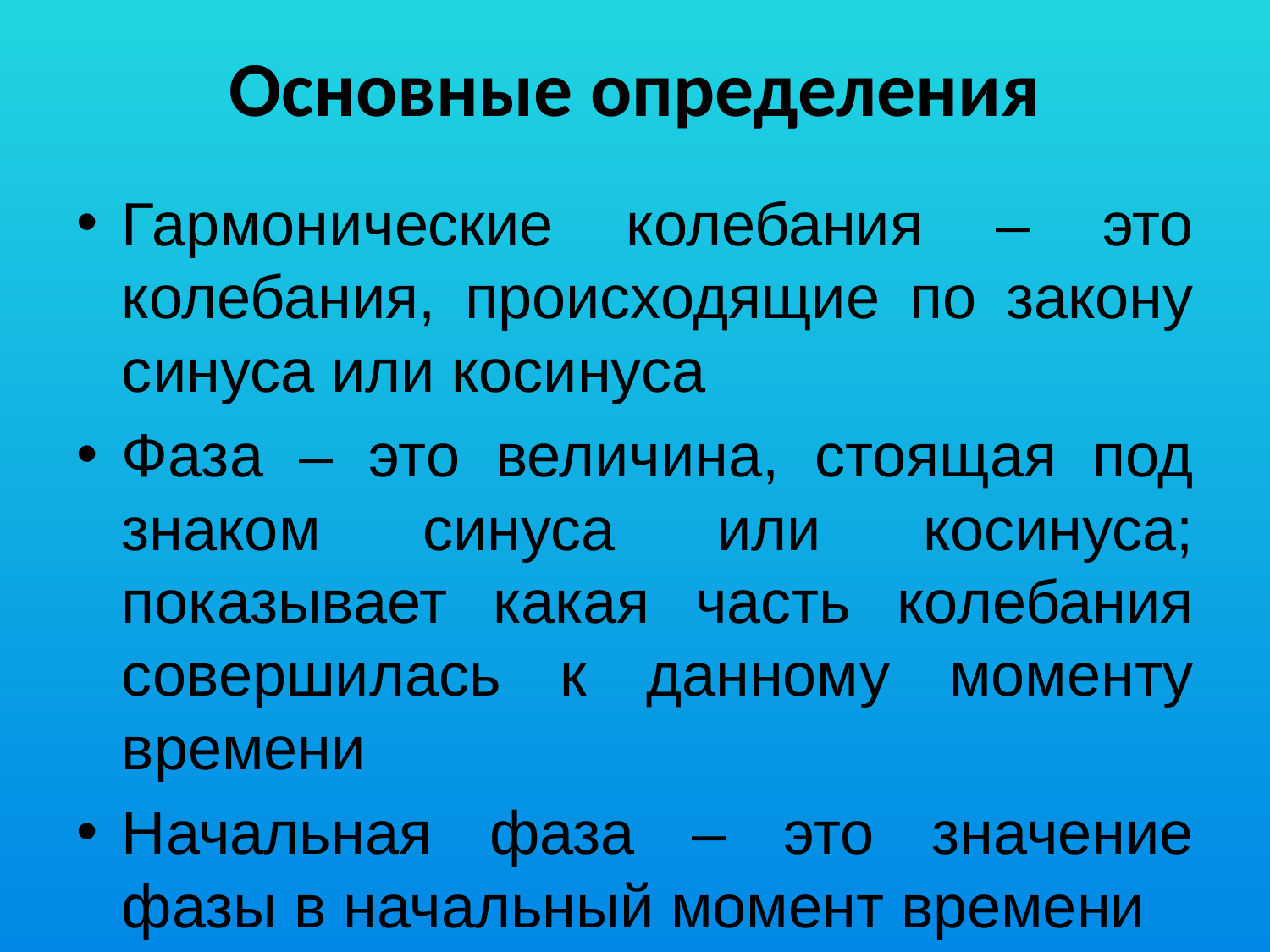

# Основные определения
Гармонические колебания – это колебания, происходящие по закону синуса или косинуса
Фаза – это величина, стоящая под знаком синуса или косинуса; показывает какая часть колебания совершилась к данному моменту времени
Начальная фаза – это значение фазы в начальный момент времени